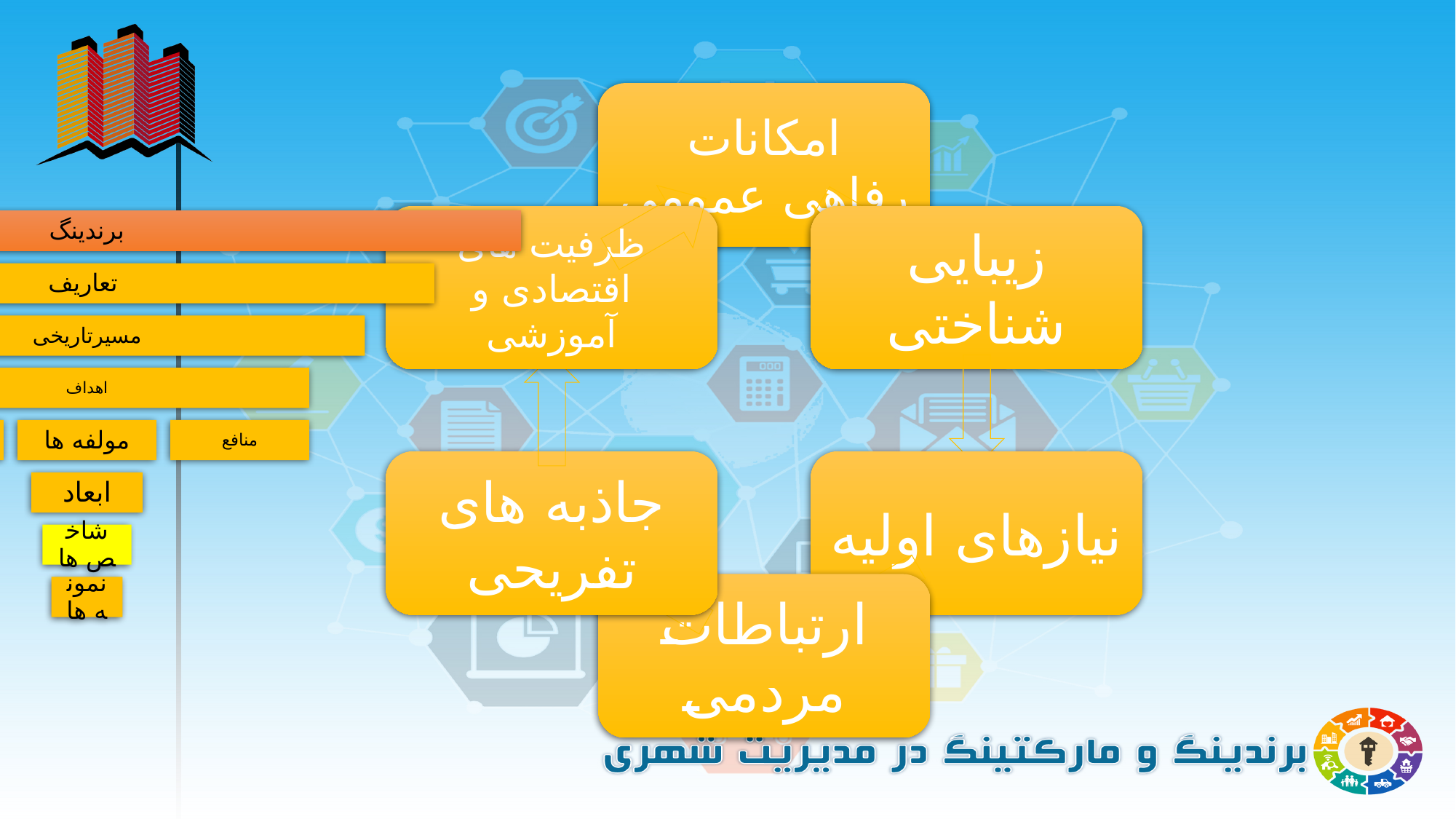

#
امکانات رفاهی عمومی
نیازهای اولیه
ظرفیت های اقتصادی و آموزشی
زیبایی شناختی
برندینگ
تعاریف
مسیرتاریخی
اهداف
مولفه ها
منافع
ابعاد
شاخص ها
نمونه ها